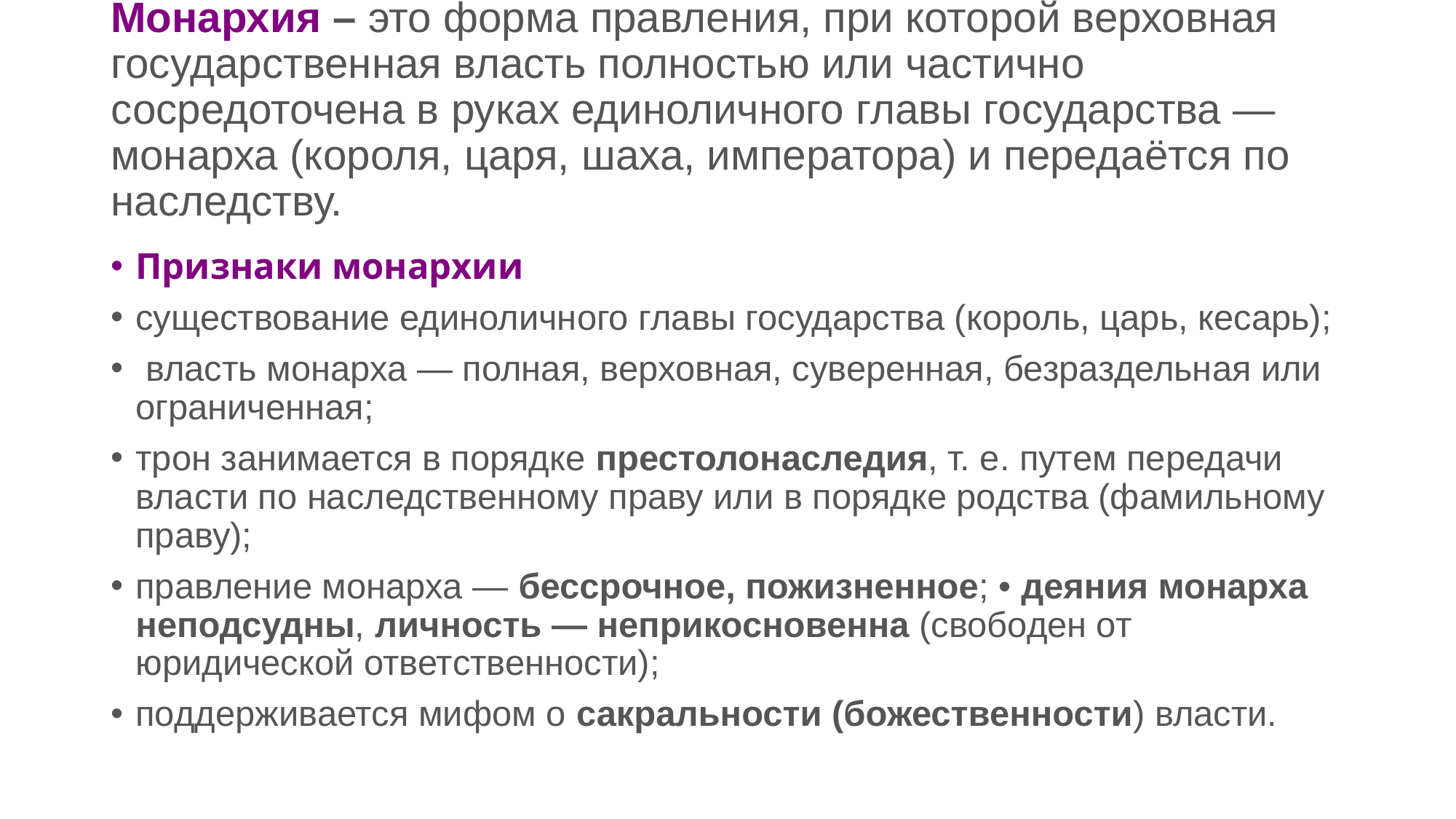

# Монархия – это форма правления, при которой верховная государственная власть полностью или частично сосредоточена в руках единоличного главы государства — монарха (короля, царя, шаха, императора) и передаётся по наследству.
Признаки монархии
существование единоличного главы государства (король, царь, кесарь);
 власть монарха — полная, верховная, суверенная, безраздельная или ограниченная;
трон занимается в порядке престолонаследия, т. е. путем передачи власти по наследственному праву или в порядке родства (фамильному праву);
правление монарха — бессрочное, пожизненное; • деяния монарха неподсудны, личность — неприкосновенна (свободен от юридической ответственности);
поддерживается мифом о сакральности (божественности) власти.